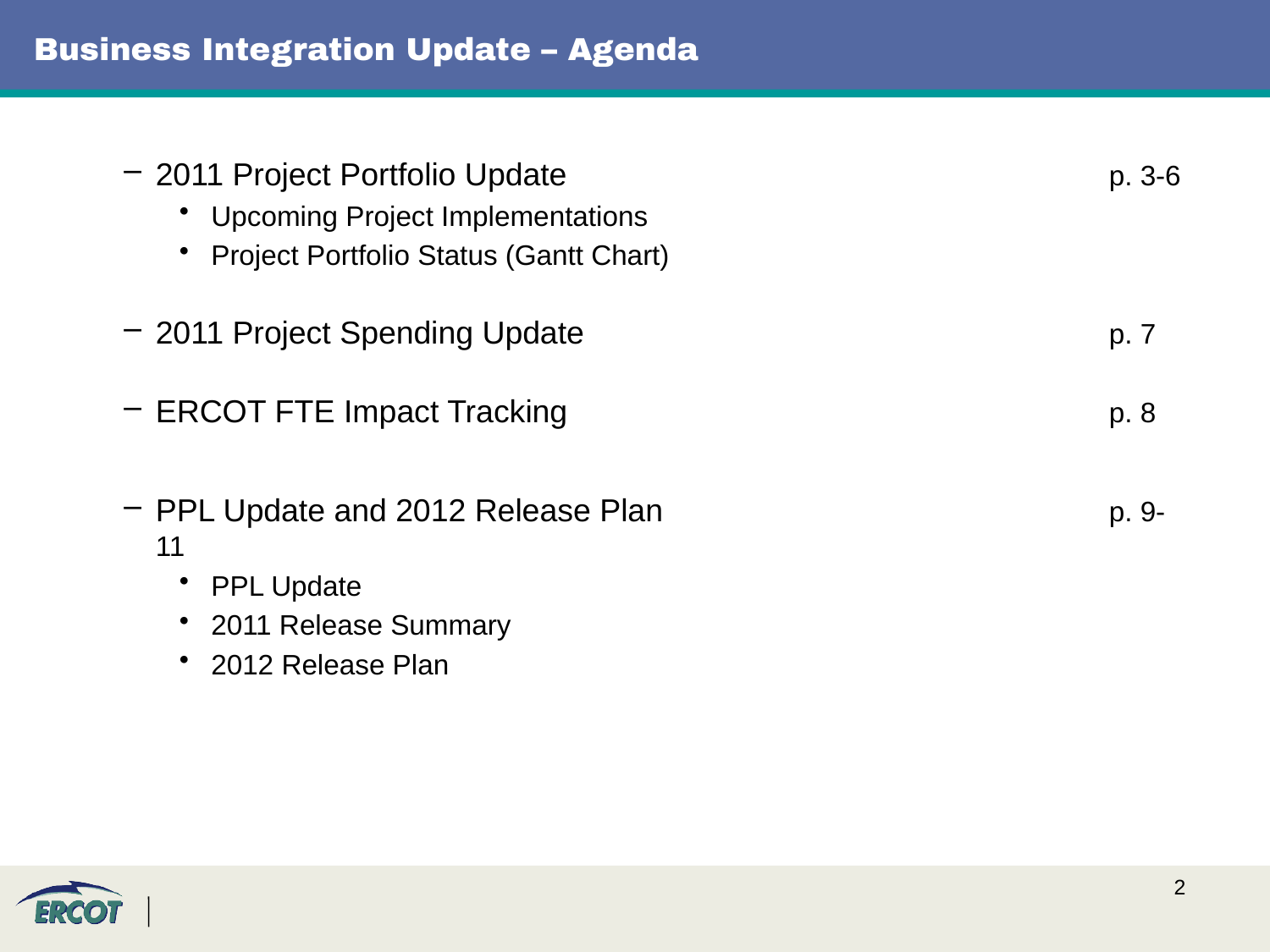

# Business Integration Update – Agenda
2011 Project Portfolio Update	p. 3-6
Upcoming Project Implementations
Project Portfolio Status (Gantt Chart)

2011 Project Spending Update	p. 7

ERCOT FTE Impact Tracking	p. 8

PPL Update and 2012 Release Plan	p. 9-11
PPL Update
2011 Release Summary
2012 Release Plan